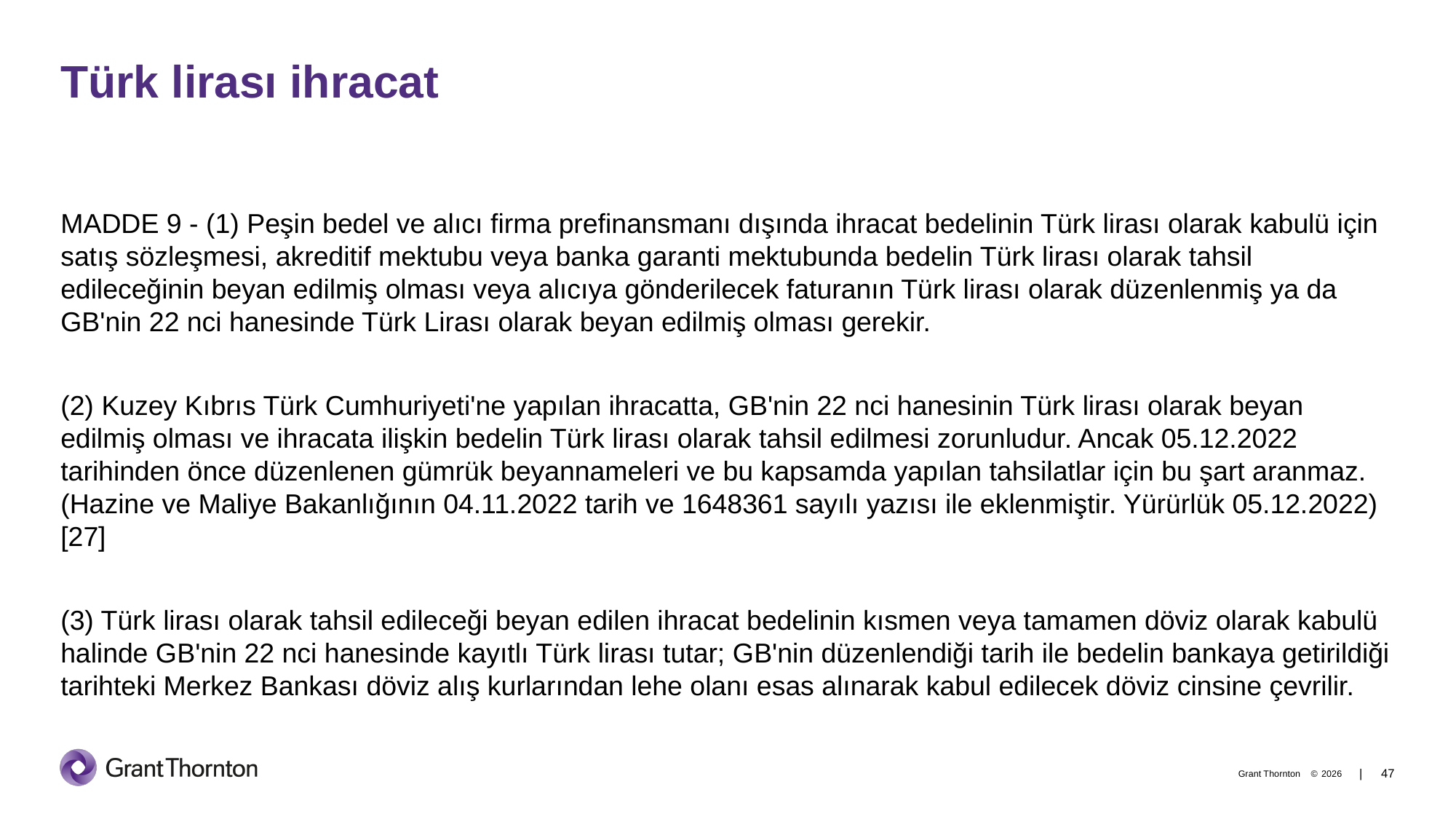

# Türk lirası ihracat
MADDE 9 - (1) Peşin bedel ve alıcı firma prefinansmanı dışında ihracat bedelinin Türk lirası olarak kabulü için satış sözleşmesi, akreditif mektubu veya banka garanti mektubunda bedelin Türk lirası olarak tahsil edileceğinin beyan edilmiş olması veya alıcıya gönderilecek faturanın Türk lirası olarak düzenlenmiş ya da GB'nin 22 nci hanesinde Türk Lirası olarak beyan edilmiş olması gerekir.

(2) Kuzey Kıbrıs Türk Cumhuriyeti'ne yapılan ihracatta, GB'nin 22 nci hanesinin Türk lirası olarak beyan edilmiş olması ve ihracata ilişkin bedelin Türk lirası olarak tahsil edilmesi zorunludur. Ancak 05.12.2022 tarihinden önce düzenlenen gümrük beyannameleri ve bu kapsamda yapılan tahsilatlar için bu şart aranmaz. (Hazine ve Maliye Bakanlığının 04.11.2022 tarih ve 1648361 sayılı yazısı ile eklenmiştir. Yürürlük 05.12.2022)[27]

(3) Türk lirası olarak tahsil edileceği beyan edilen ihracat bedelinin kısmen veya tamamen döviz olarak kabulü halinde GB'nin 22 nci hanesinde kayıtlı Türk lirası tutar; GB'nin düzenlendiği tarih ile bedelin bankaya getirildiği tarihteki Merkez Bankası döviz alış kurlarından lehe olanı esas alınarak kabul edilecek döviz cinsine çevrilir.
47